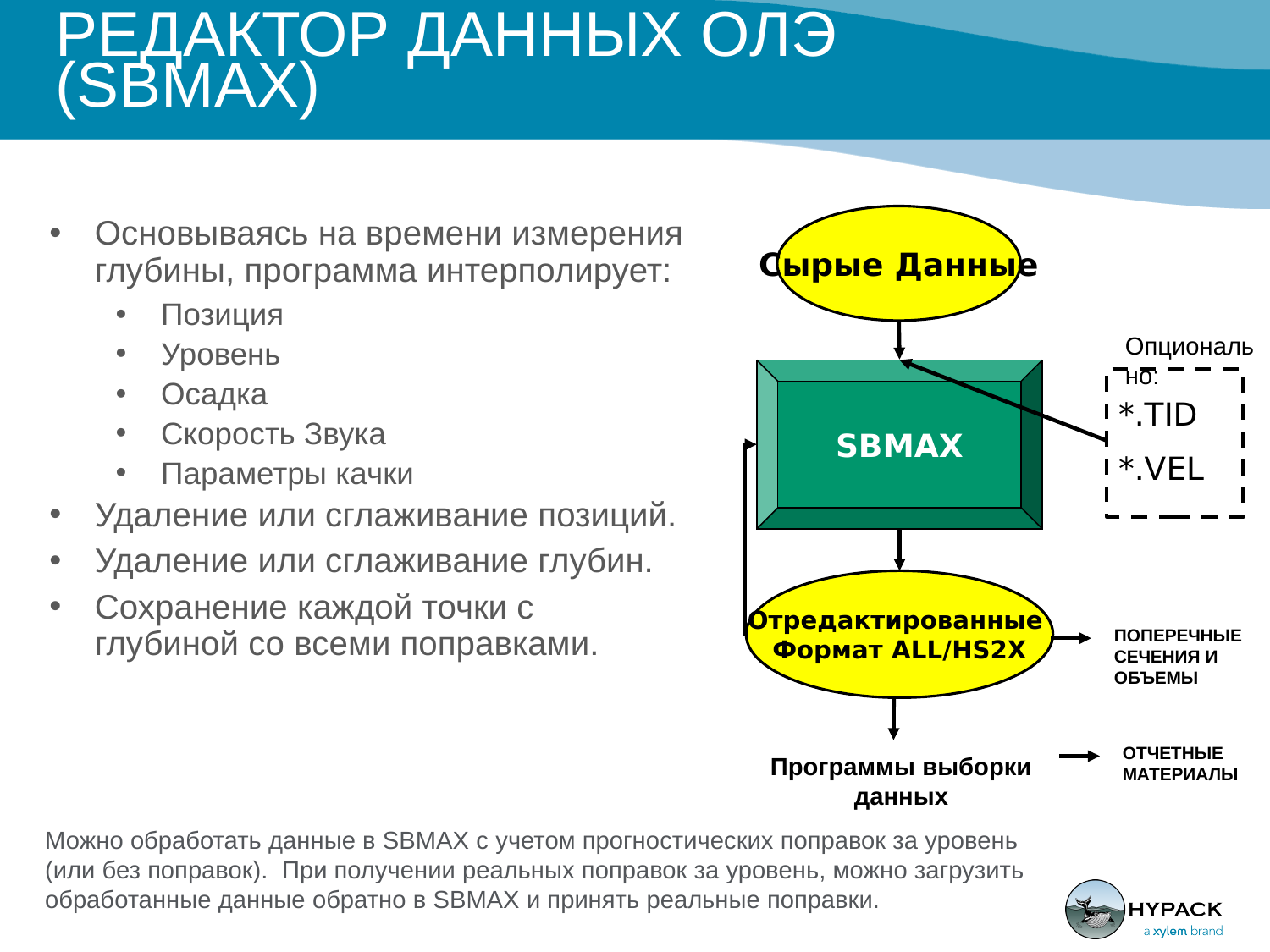

# РЕДАКТОР ДАННЫХ ОЛЭ (SBMAX)

Сырые Данные
Основываясь на времени измерения глубины, программа интерполирует:
Позиция
Уровень
Осадка
Скорость Звука
Параметры качки
Удаление или сглаживание позиций.
Удаление или сглаживание глубин.
Сохранение каждой точки с глубиной со всеми поправками.
Опционально:

SBMAX

*.TID
*.VEL
Отредактированные
Формат ALL/HS2X
ПОПЕРЕЧНЫЕ СЕЧЕНИЯ И ОБЪЕМЫ
ОТЧЕТНЫЕ МАТЕРИАЛЫ
Программы выборки данных
Можно обработать данные в SBMAX с учетом прогностических поправок за уровень (или без поправок).  При получении реальных поправок за уровень, можно загрузить обработанные данные обратно в SBMAX и принять реальные поправки.